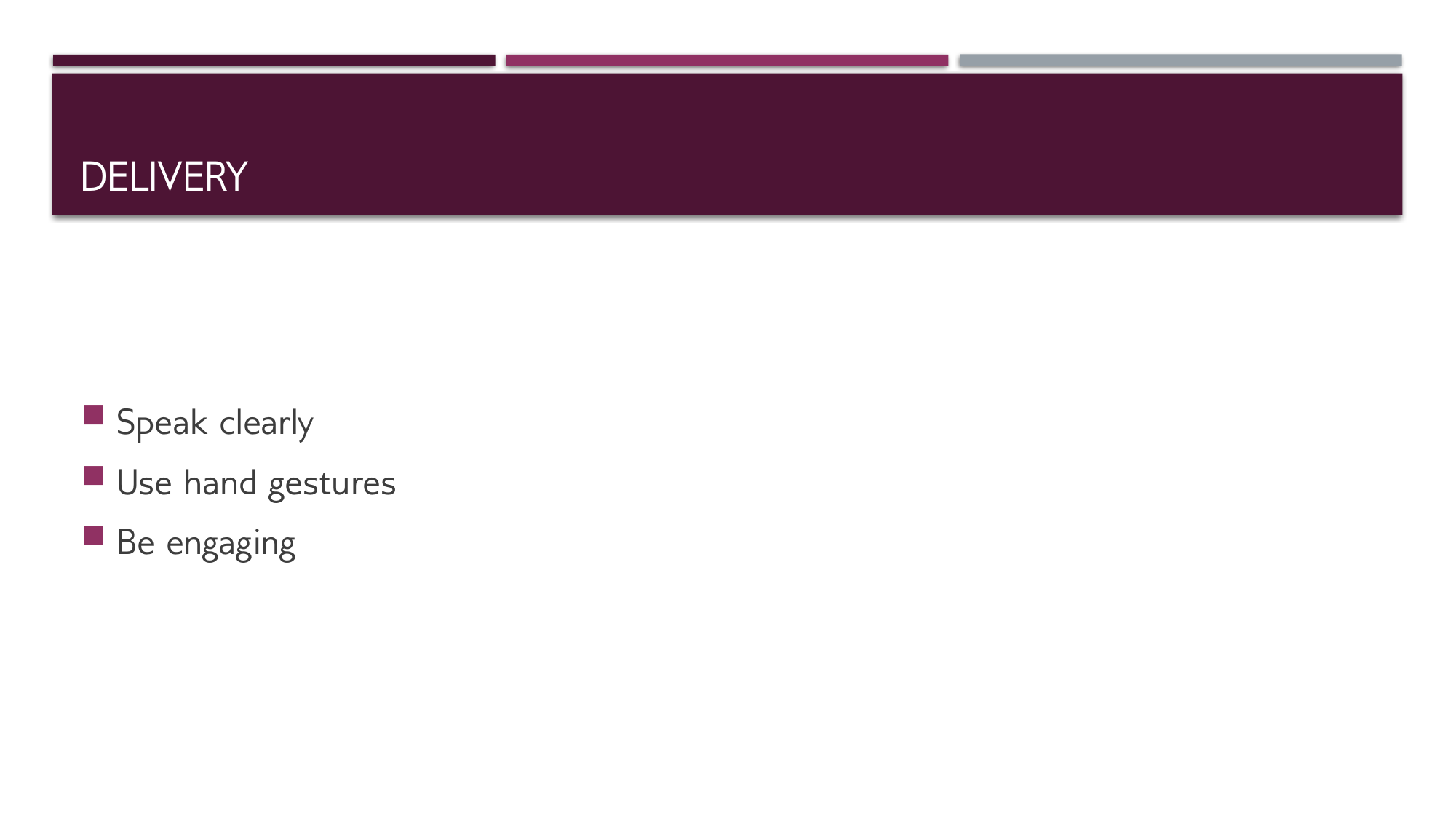

# Delivery
Speak clearly
Use hand gestures
Be engaging